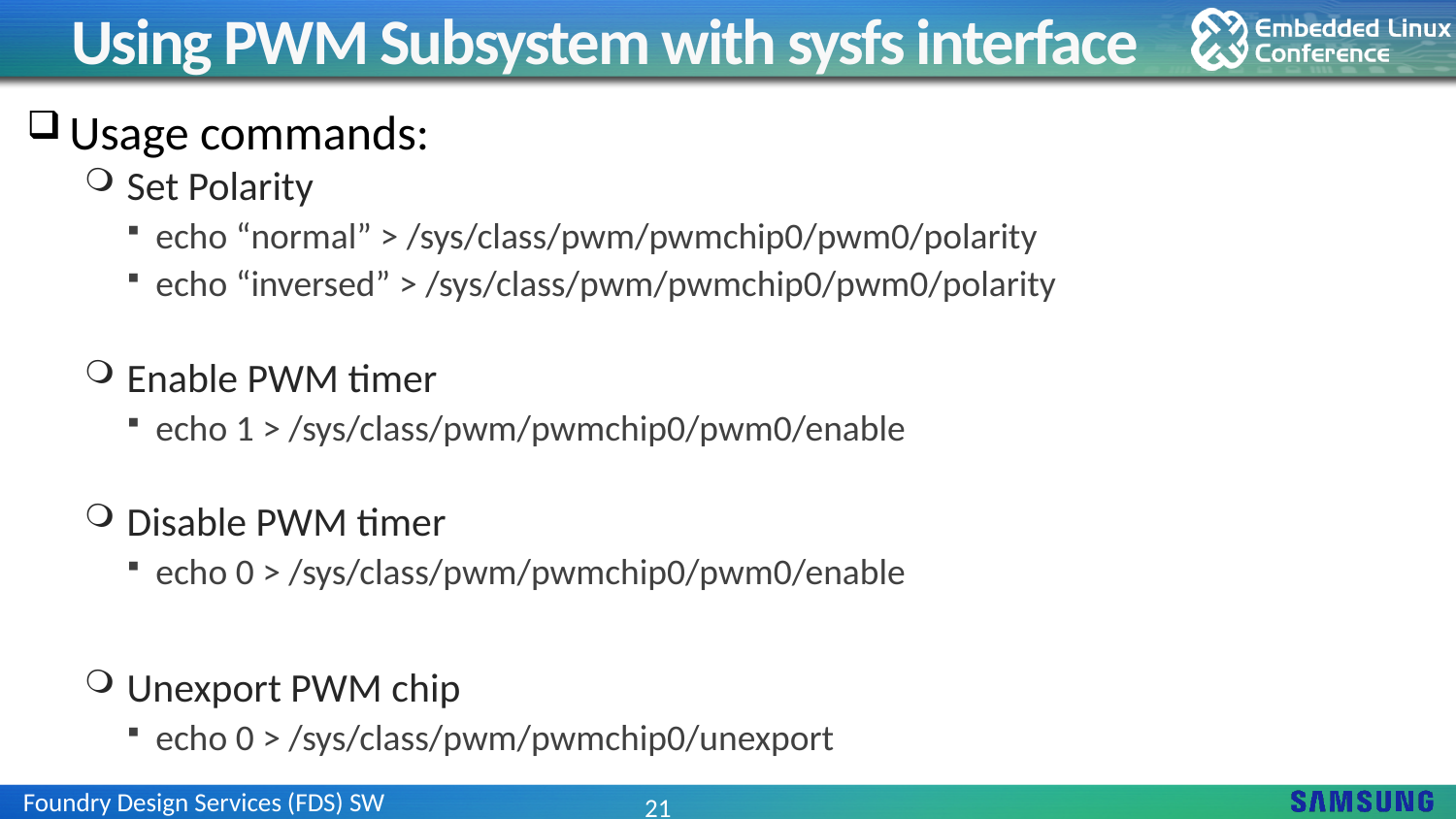

# Using PWM Subsystem with sysfs interface
Usage commands:
Set Polarity
echo “normal” > /sys/class/pwm/pwmchip0/pwm0/polarity
echo “inversed” > /sys/class/pwm/pwmchip0/pwm0/polarity

Enable PWM timer
echo 1 > /sys/class/pwm/pwmchip0/pwm0/enable

Disable PWM timer
echo 0 > /sys/class/pwm/pwmchip0/pwm0/enable

Unexport PWM chip
echo 0 > /sys/class/pwm/pwmchip0/unexport